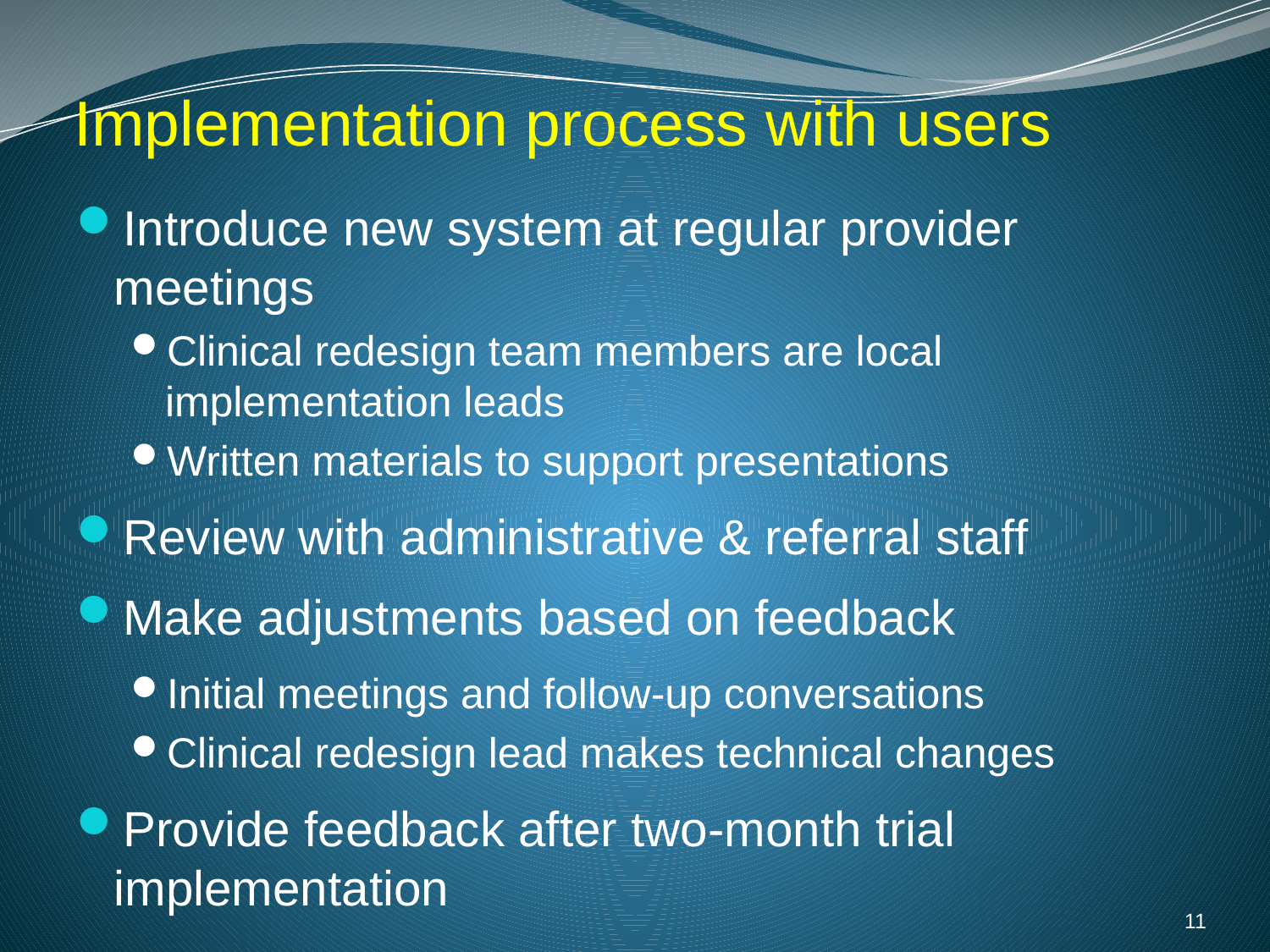

# Implementation process with users
Introduce new system at regular provider meetings
Clinical redesign team members are local implementation leads
Written materials to support presentations
Review with administrative & referral staff
Make adjustments based on feedback
Initial meetings and follow-up conversations
Clinical redesign lead makes technical changes
Provide feedback after two-month trial implementation

11